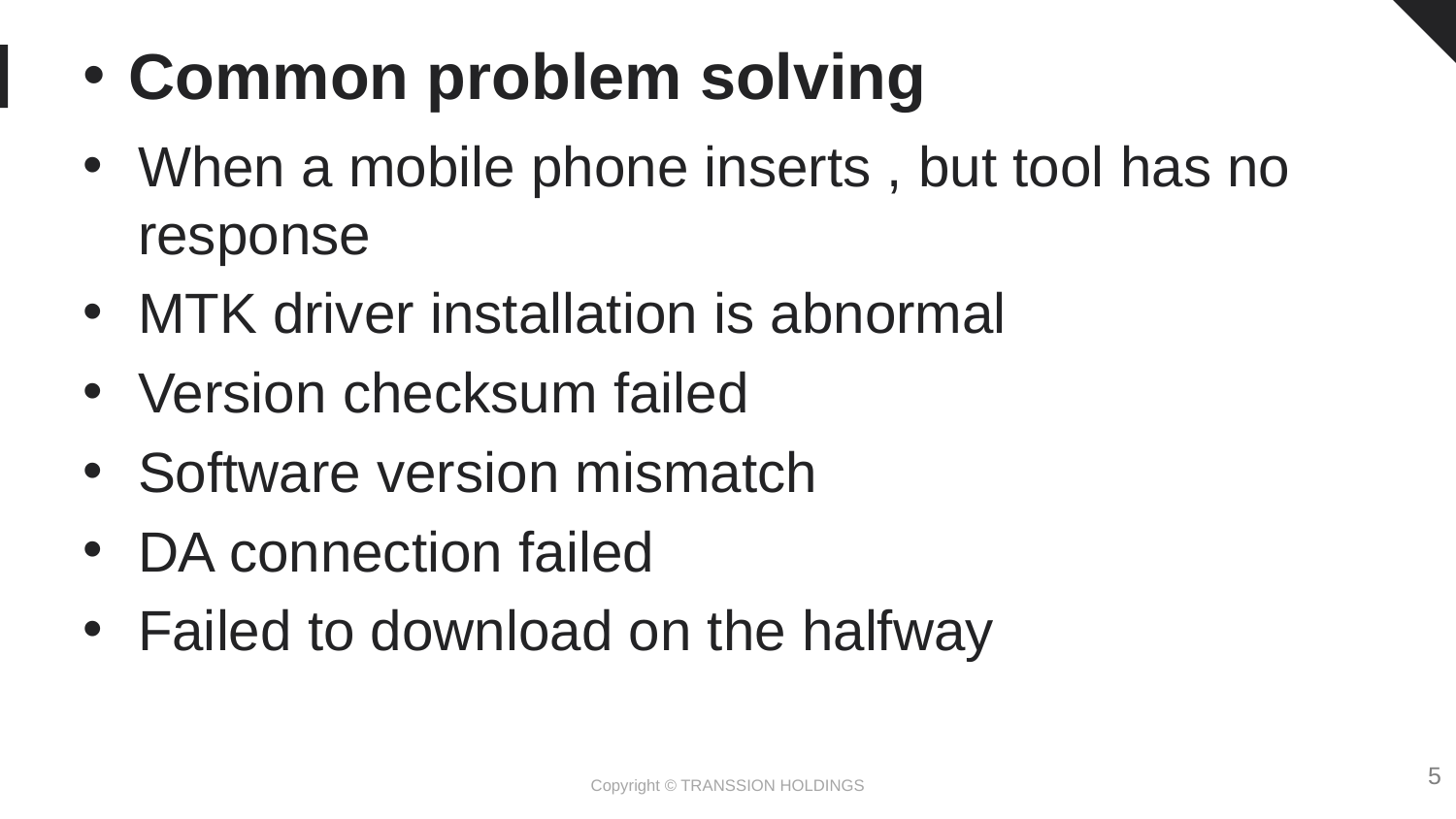

# Common problem solving
When a mobile phone inserts , but tool has no response
MTK driver installation is abnormal
Version checksum failed
Software version mismatch
DA connection failed
Failed to download on the halfway

5